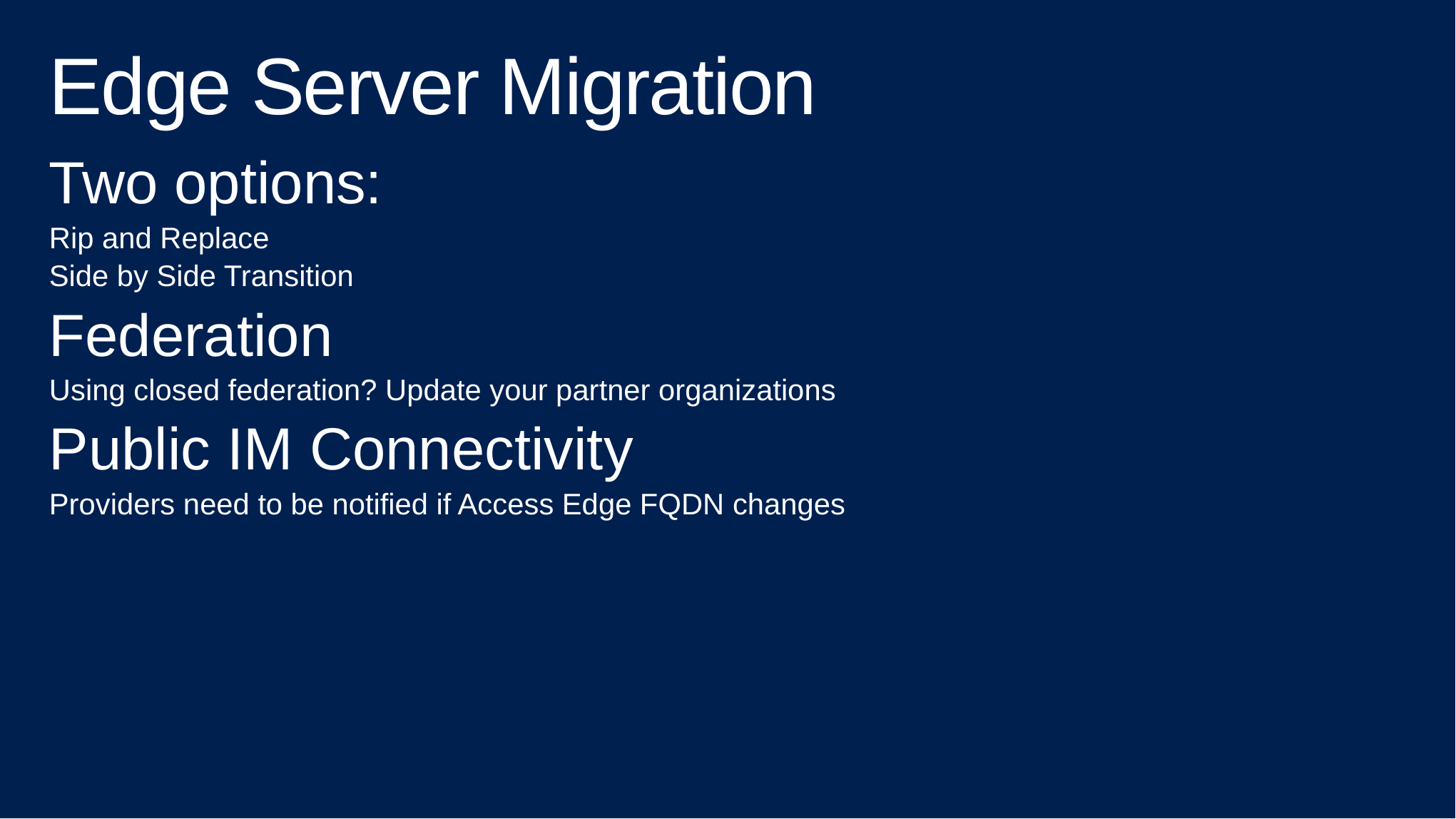

# Edge Server Migration
Two options:
Rip and Replace
Side by Side Transition
Federation
Using closed federation? Update your partner organizations
Public IM Connectivity
Providers need to be notified if Access Edge FQDN changes